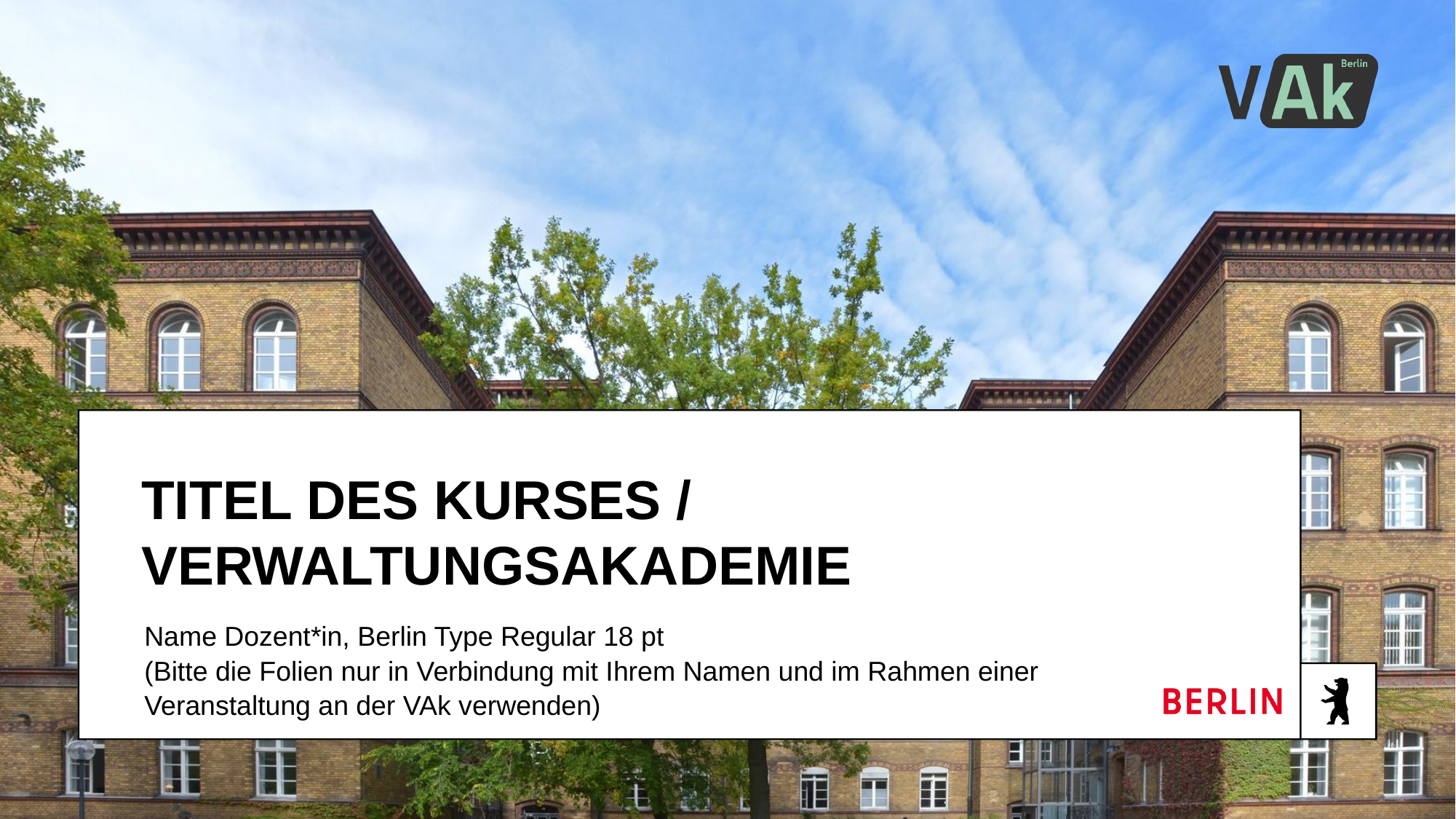

# TITEL DES KURSES / VERWALTUNGSAKADEMIE
Name Dozent*in, Berlin Type Regular 18 pt
(Bitte die Folien nur in Verbindung mit Ihrem Namen und im Rahmen einer Veranstaltung an der VAk verwenden)